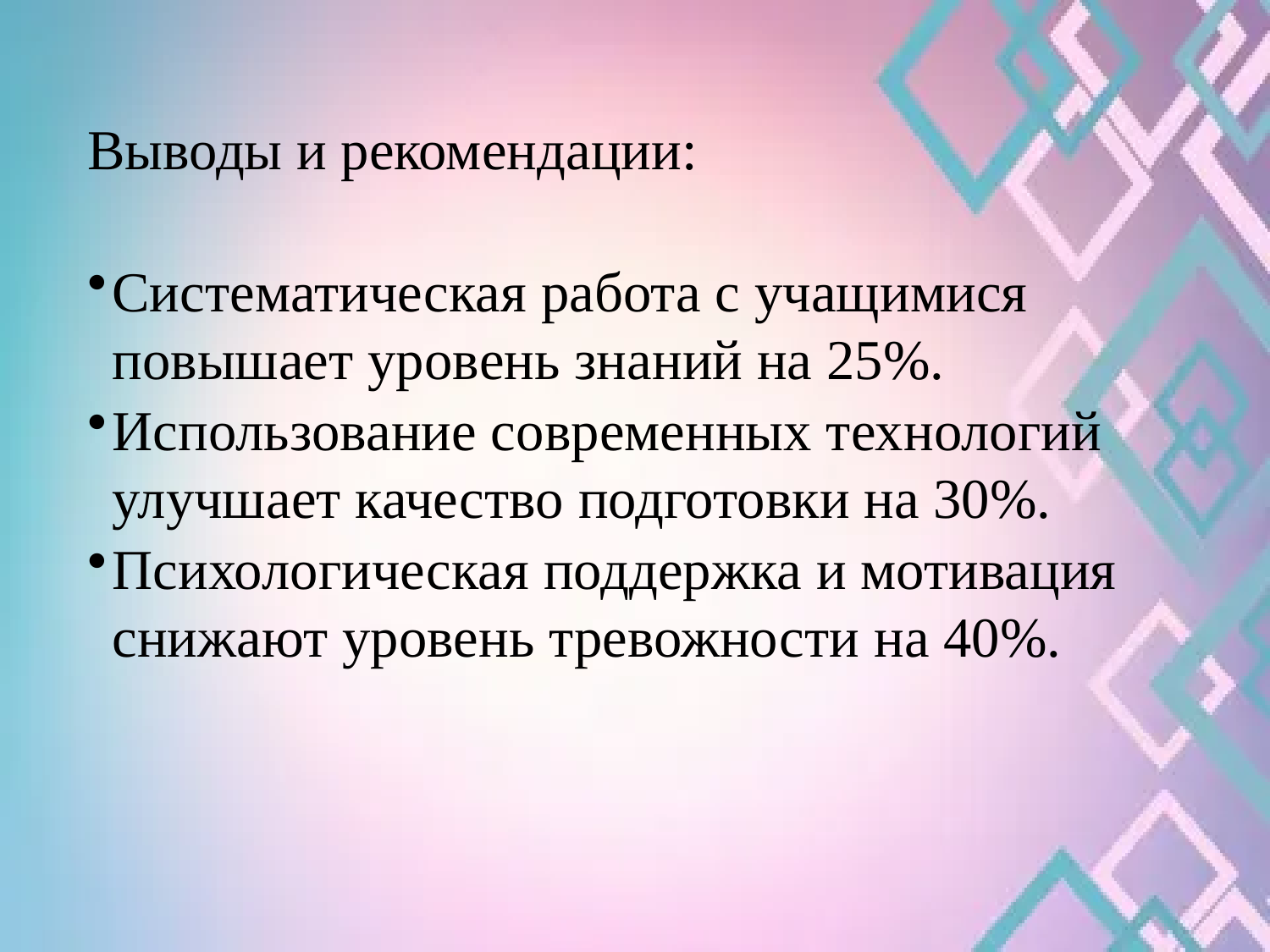

Выводы и рекомендации:

Систематическая работа с учащимися повышает уровень знаний на 25%.
Использование современных технологий улучшает качество подготовки на 30%.
Психологическая поддержка и мотивация снижают уровень тревожности на 40%.